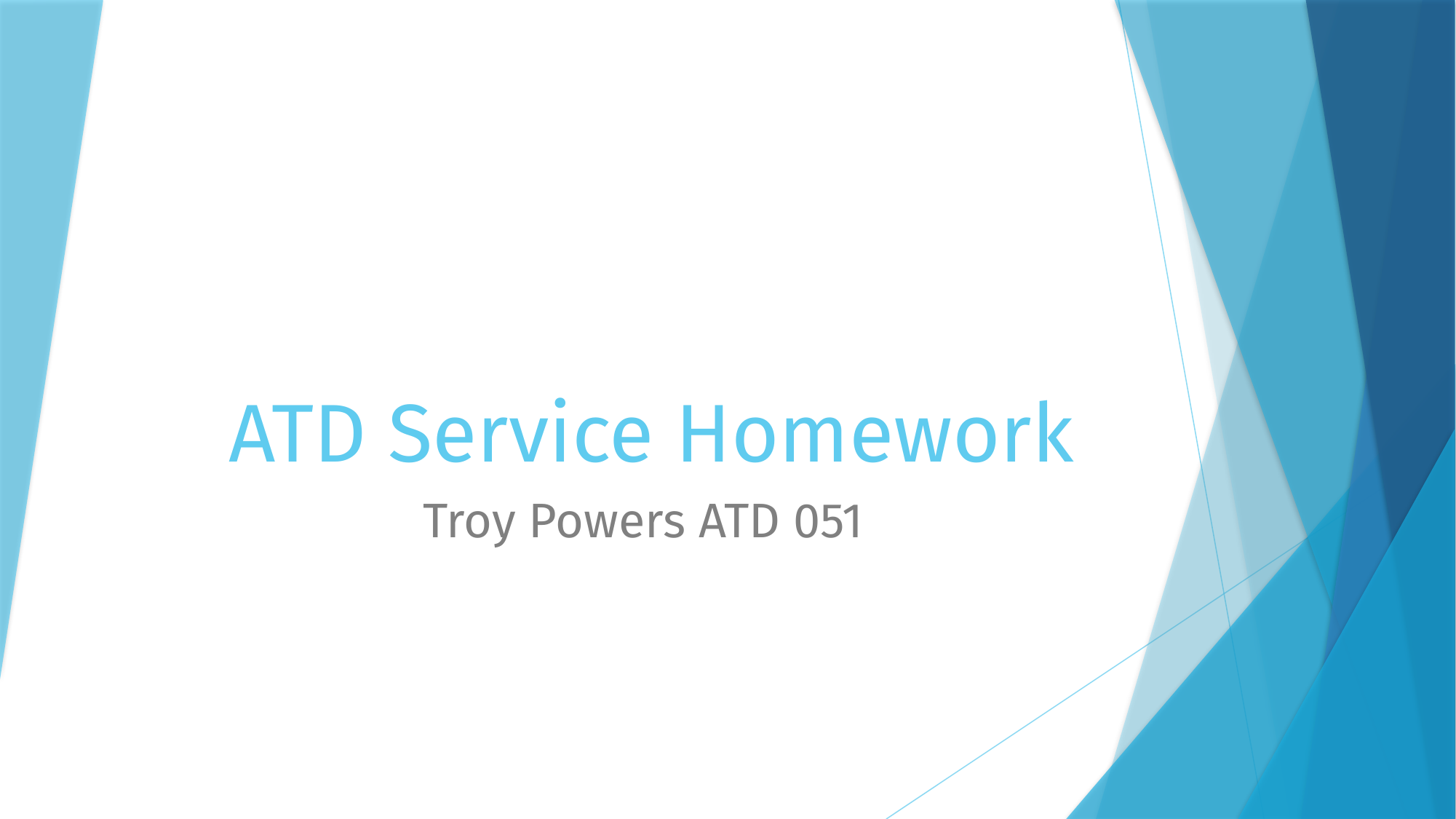

# ATD Service Homework
Troy Powers ATD 051